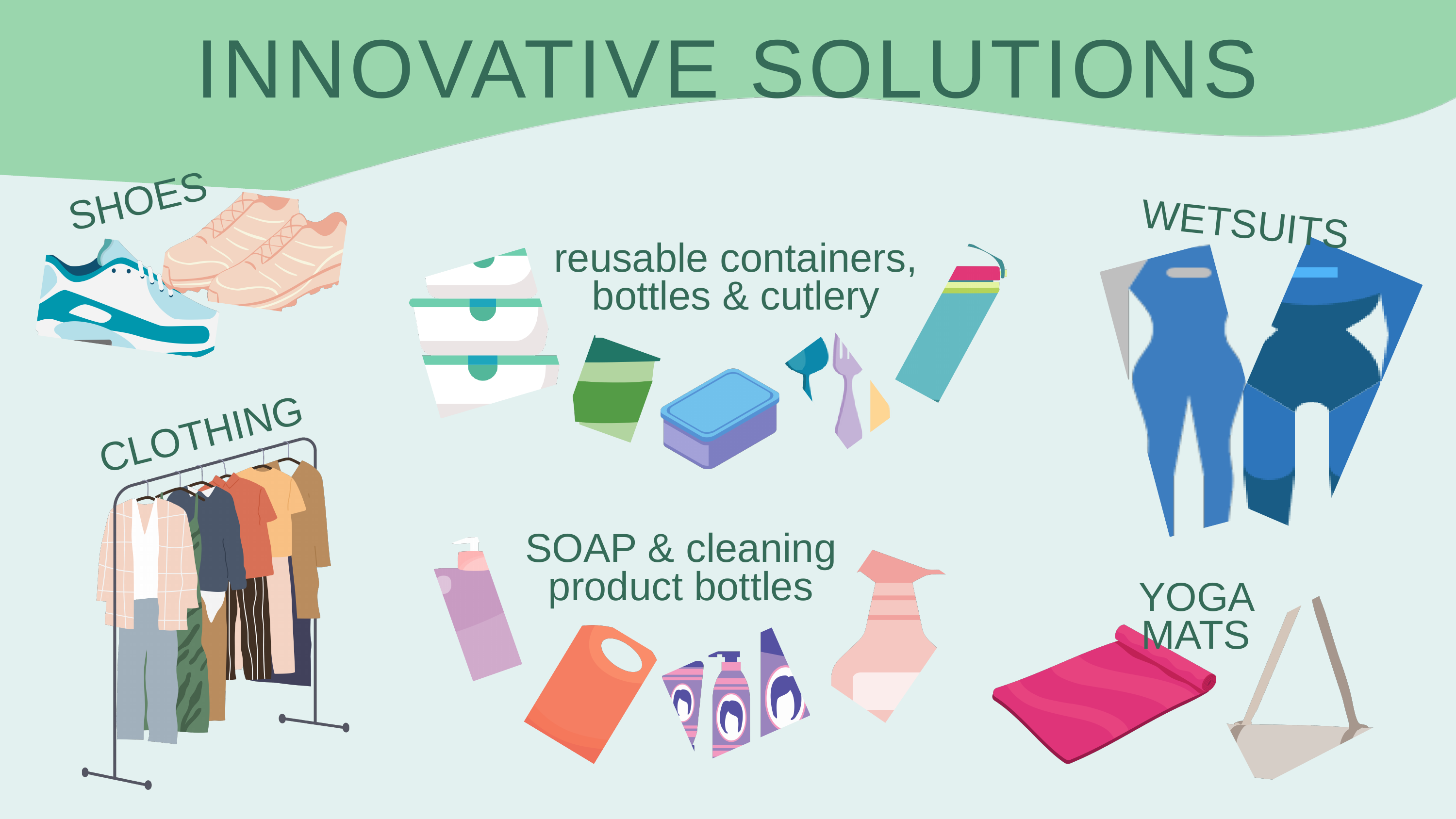

INNOVATIVE SOLUTIONS
SHOES

WETSUITS
reusable containers, bottles & cutlery

CLOTHING

SOAP & cleaning product bottles

YOGA MATS